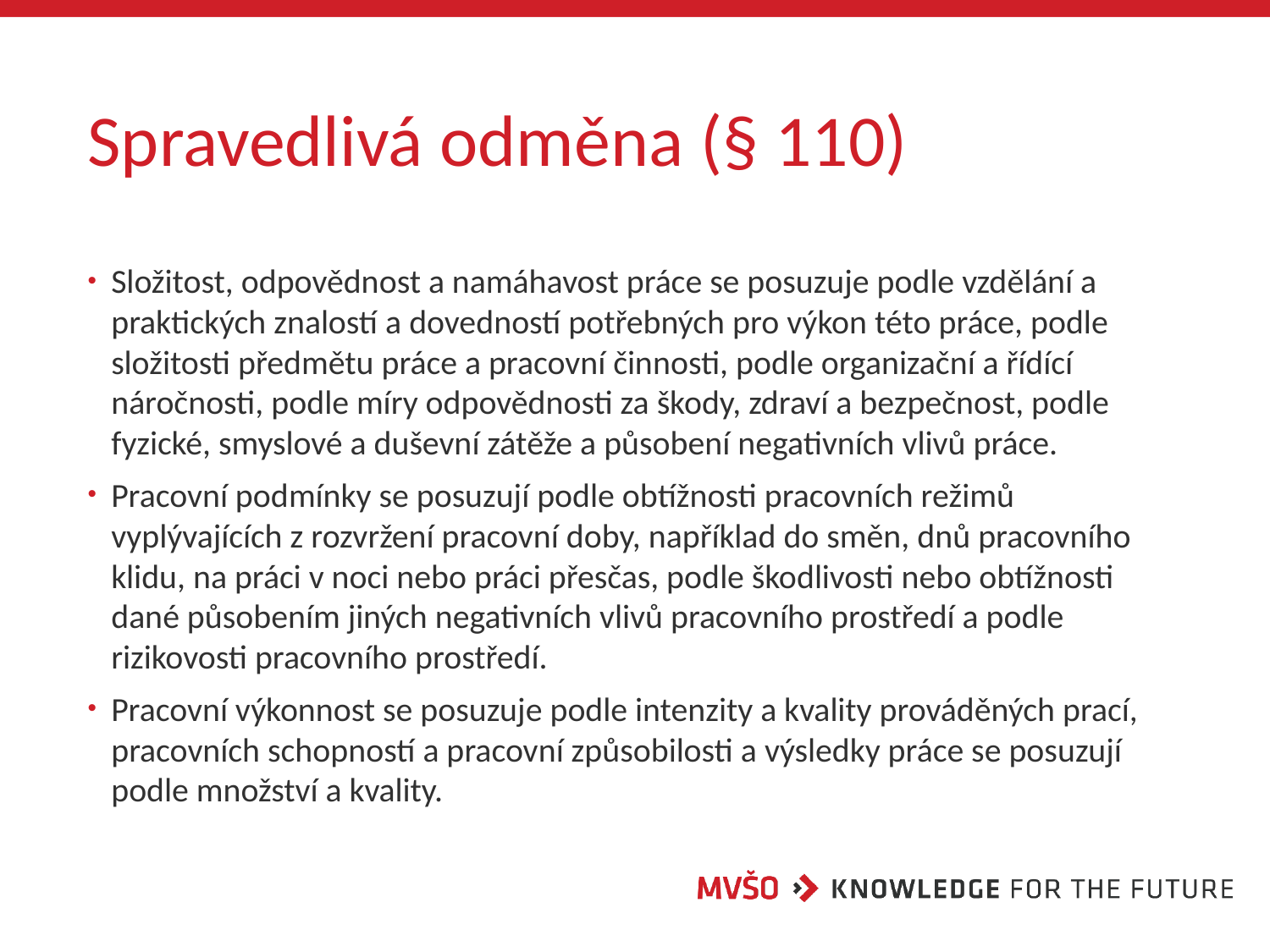

# Spravedlivá odměna (§ 110)
Složitost, odpovědnost a namáhavost práce se posuzuje podle vzdělání a praktických znalostí a dovedností potřebných pro výkon této práce, podle složitosti předmětu práce a pracovní činnosti, podle organizační a řídící náročnosti, podle míry odpovědnosti za škody, zdraví a bezpečnost, podle fyzické, smyslové a duševní zátěže a působení negativních vlivů práce.
Pracovní podmínky se posuzují podle obtížnosti pracovních režimů vyplývajících z rozvržení pracovní doby, například do směn, dnů pracovního klidu, na práci v noci nebo práci přesčas, podle škodlivosti nebo obtížnosti dané působením jiných negativních vlivů pracovního prostředí a podle rizikovosti pracovního prostředí.
Pracovní výkonnost se posuzuje podle intenzity a kvality prováděných prací, pracovních schopností a pracovní způsobilosti a výsledky práce se posuzují podle množství a kvality.